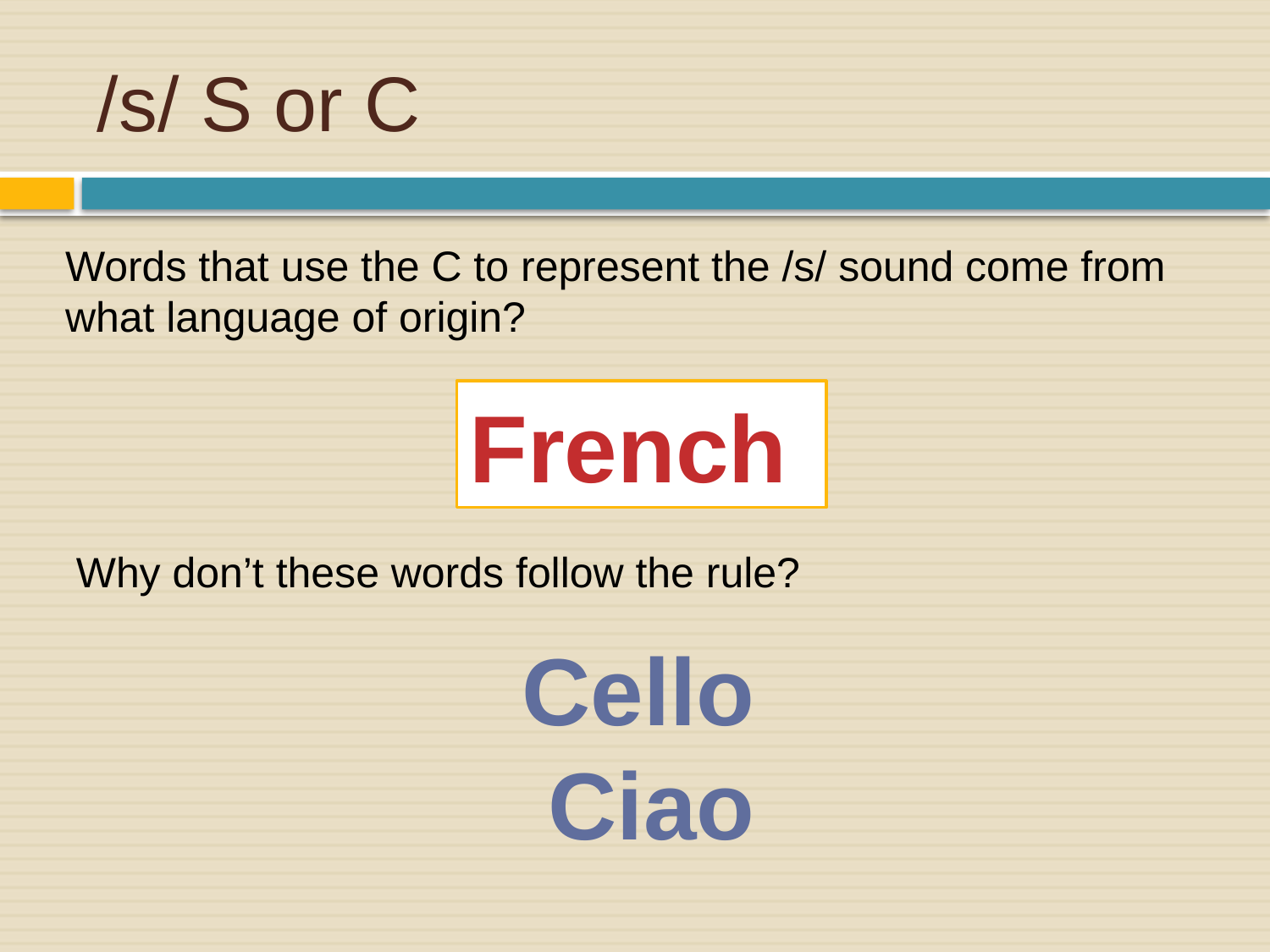

# /s/ S or C
Words that use the C to represent the /s/ sound come from what language of origin?
French
Why don’t these words follow the rule?
Cello
Ciao